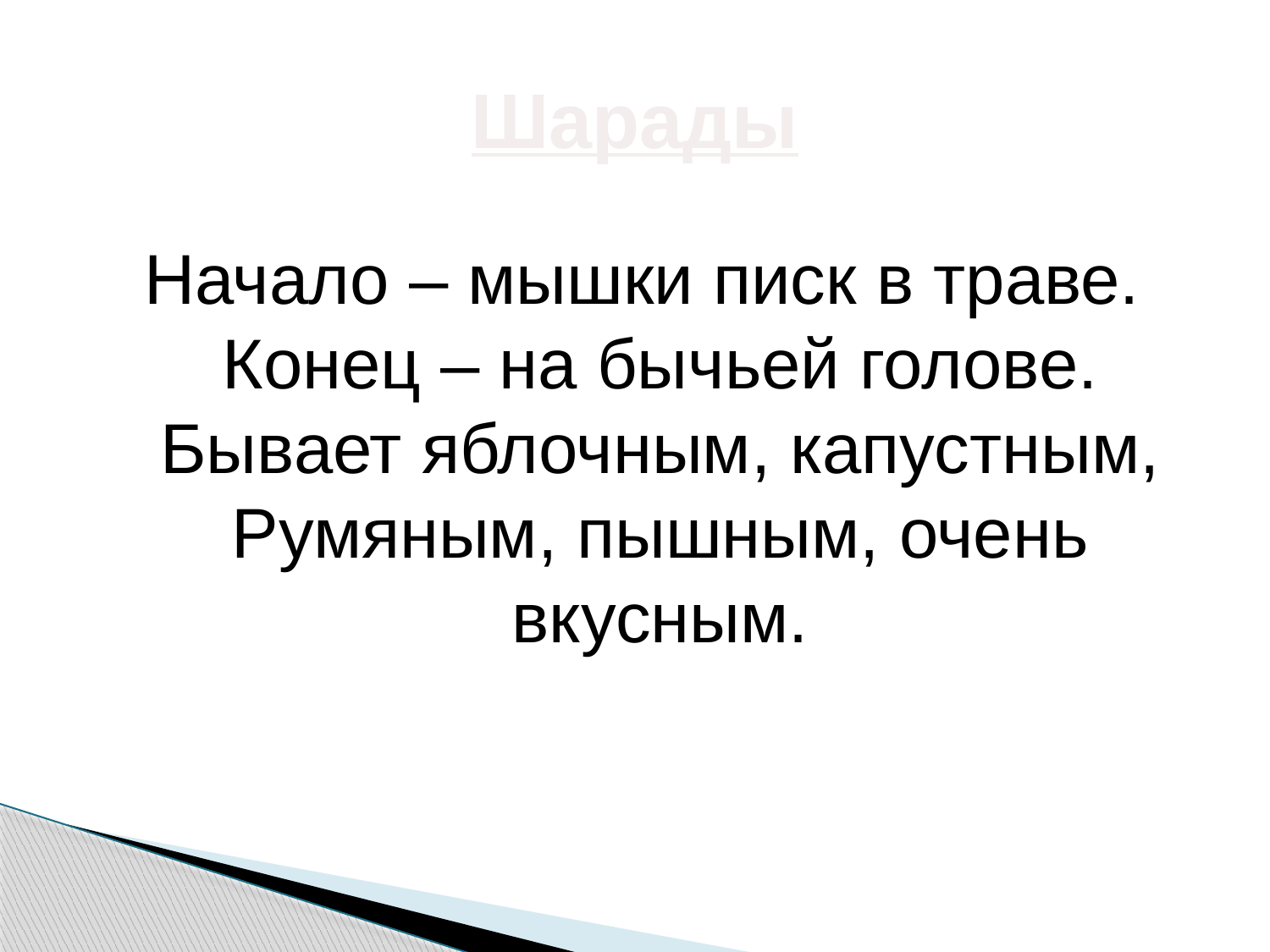

# Шарады
Начало – мышки писк в траве.
Конец – на бычьей голове.
Бывает яблочным, капустным,
Румяным, пышным, очень вкусным.